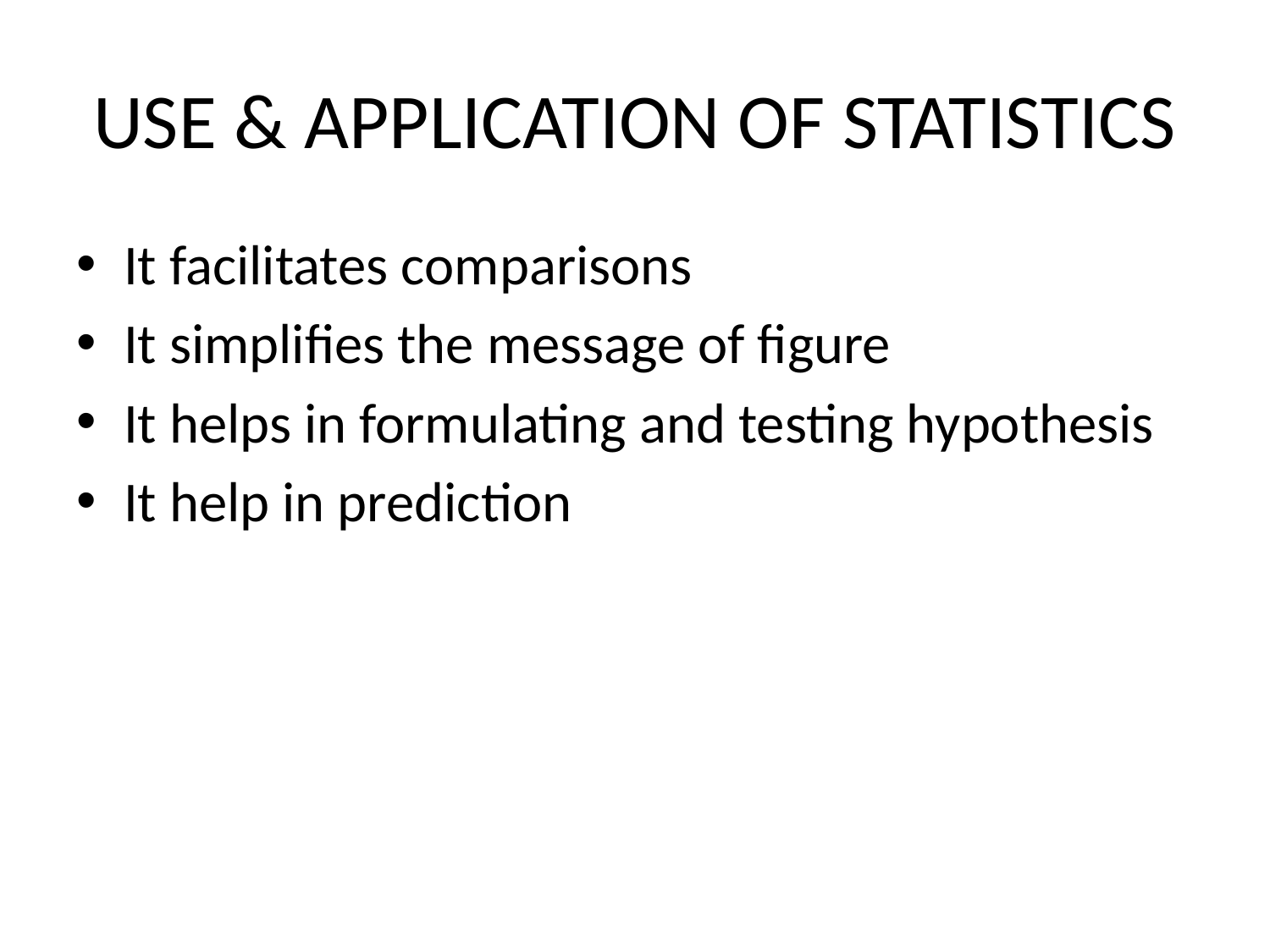

# USE & APPLICATION OF STATISTICS
It facilitates comparisons
It simplifies the message of figure
It helps in formulating and testing hypothesis
It help in prediction